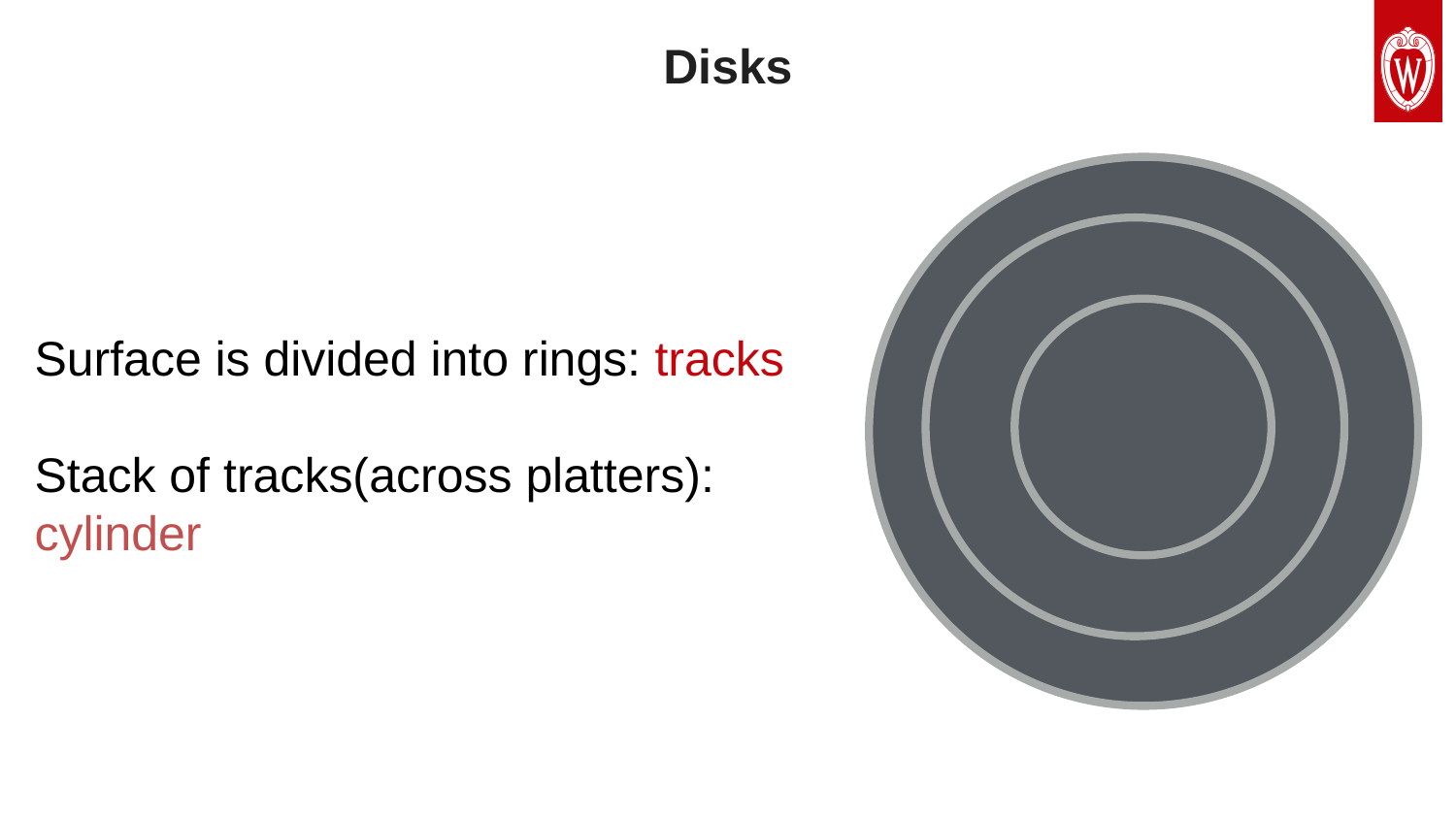

# Disks

Surface is divided into rings: tracks

Stack of tracks(across platters): cylinder